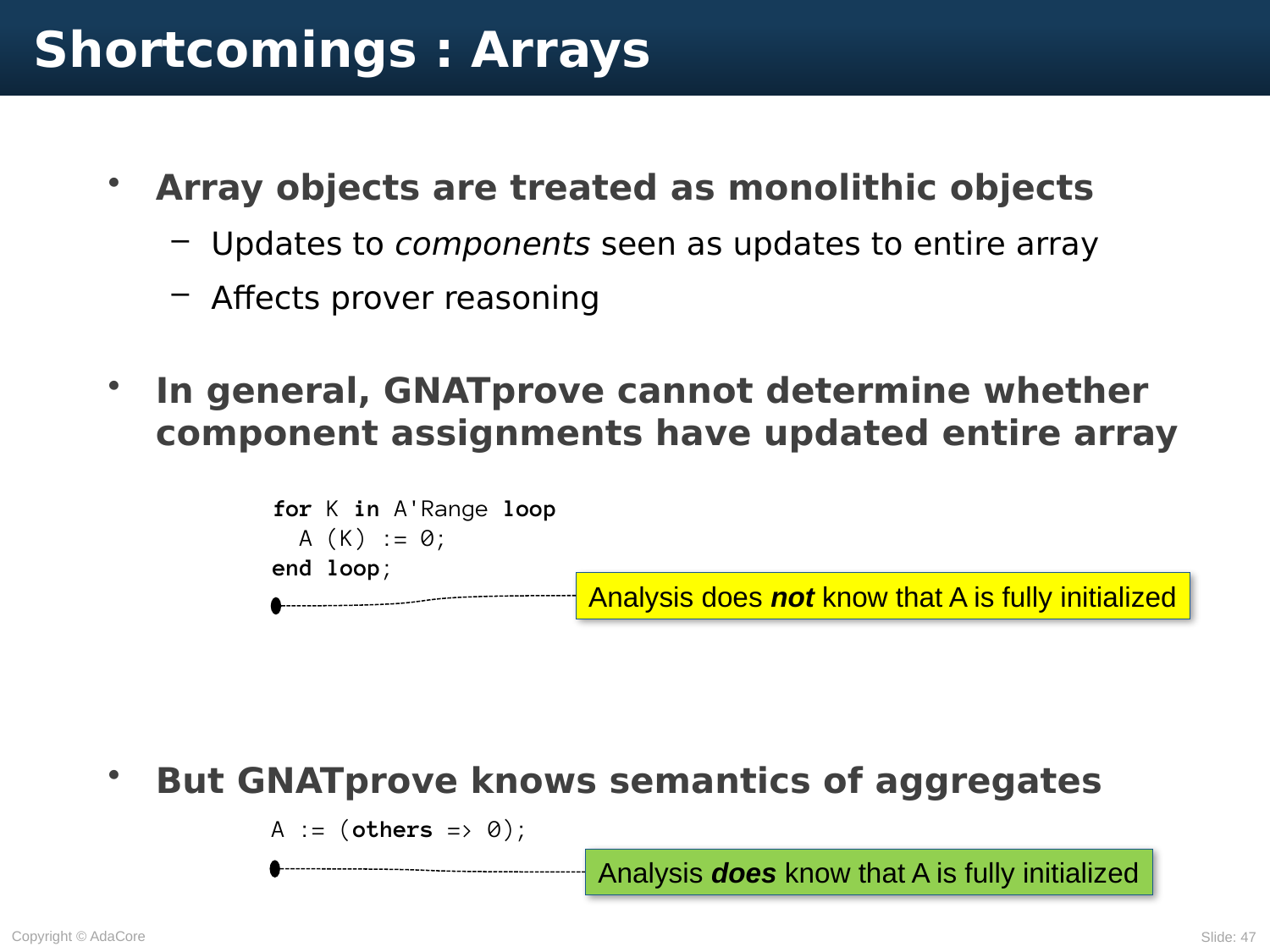

# Shortcomings : Arrays
Array objects are treated as monolithic objects
Updates to components seen as updates to entire array
Affects prover reasoning
In general, GNATprove cannot determine whether component assignments have updated entire array

But GNATprove knows semantics of aggregates

for K in A'Range loop
  A (K) := 0;
end loop;
Analysis does not know that A is fully initialized

A := (others => 0);
Analysis does know that A is fully initialized